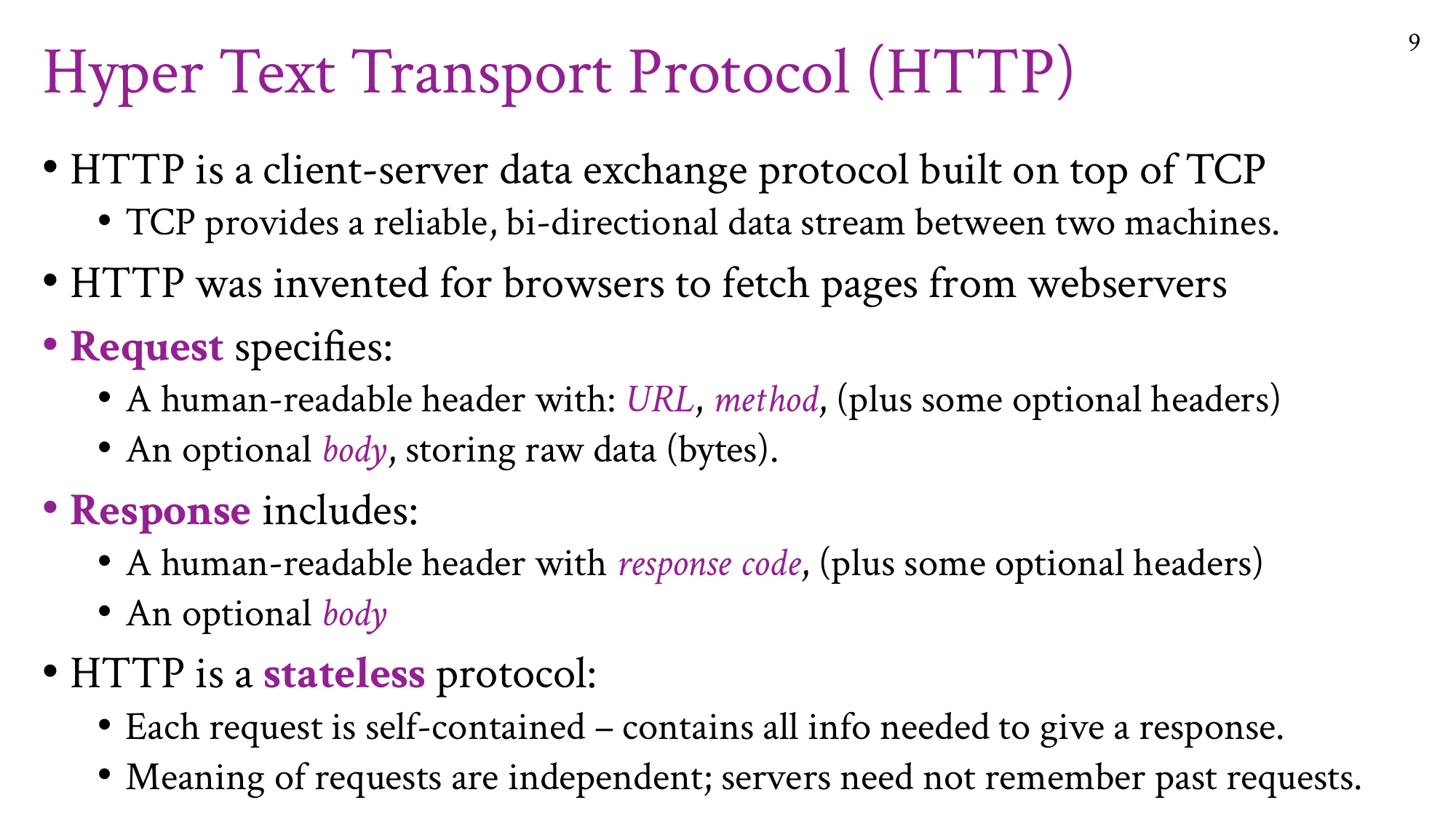

# Hyper Text Transport Protocol (HTTP)
HTTP is a client-server data exchange protocol built on top of TCP
TCP provides a reliable, bi-directional data stream between two machines.
HTTP was invented for browsers to fetch pages from webservers
Request specifies:
A human-readable header with: URL, method, (plus some optional headers)
An optional body, storing raw data (bytes).
Response includes:
A human-readable header with response code, (plus some optional headers)
An optional body
HTTP is a stateless protocol:
Each request is self-contained – contains all info needed to give a response.
Meaning of requests are independent; servers need not remember past requests.